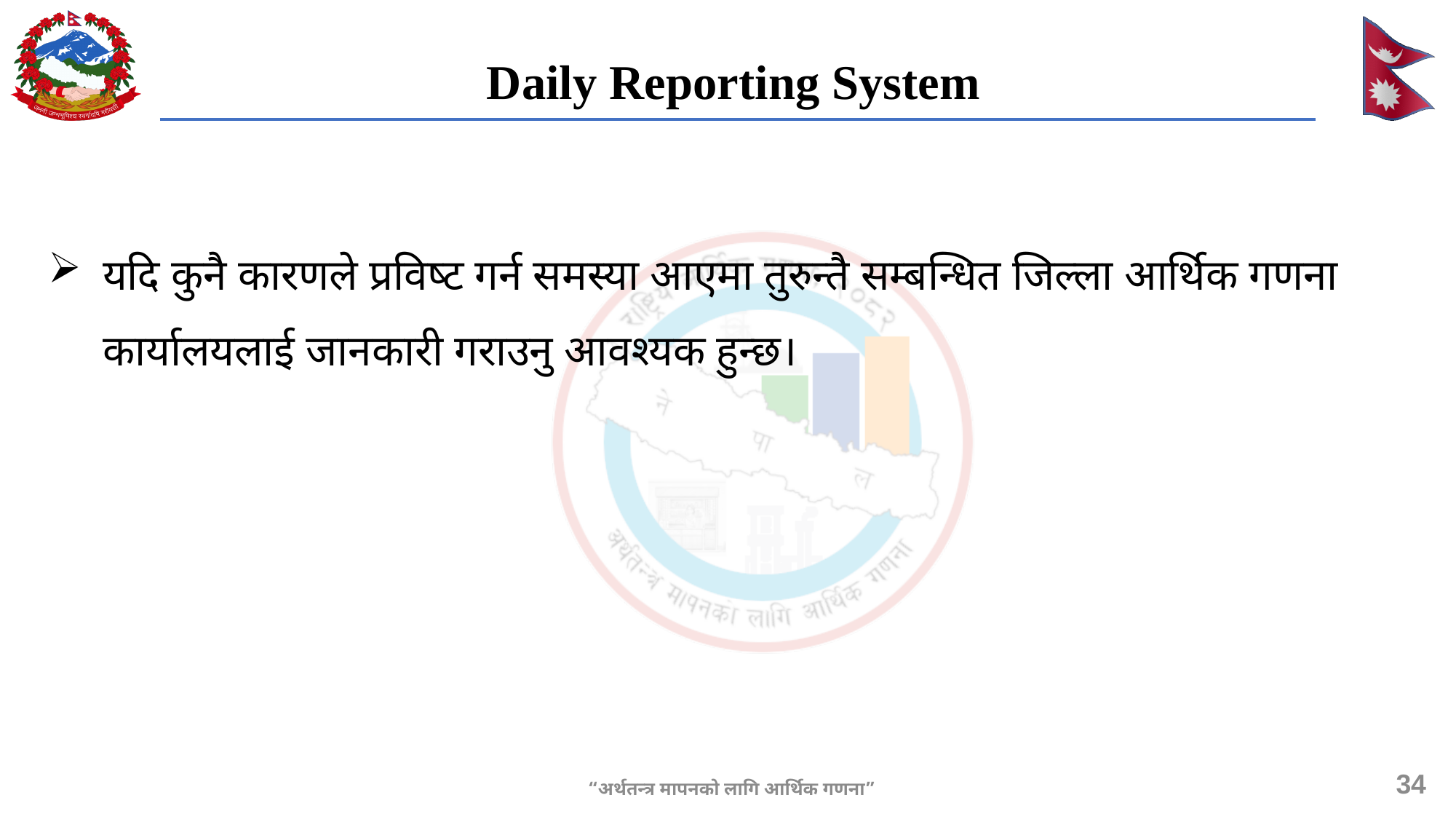

# Daily Reporting System
यदि कुनै कारणले प्रविष्ट गर्न समस्या आएमा तुरुन्तै सम्बन्धित जिल्ला आर्थिक गणना कार्यालयलाई जानकारी गराउनु आवश्यक हुन्छ।

34
“अर्थतन्त्र मापनको लागि आर्थिक गणना”